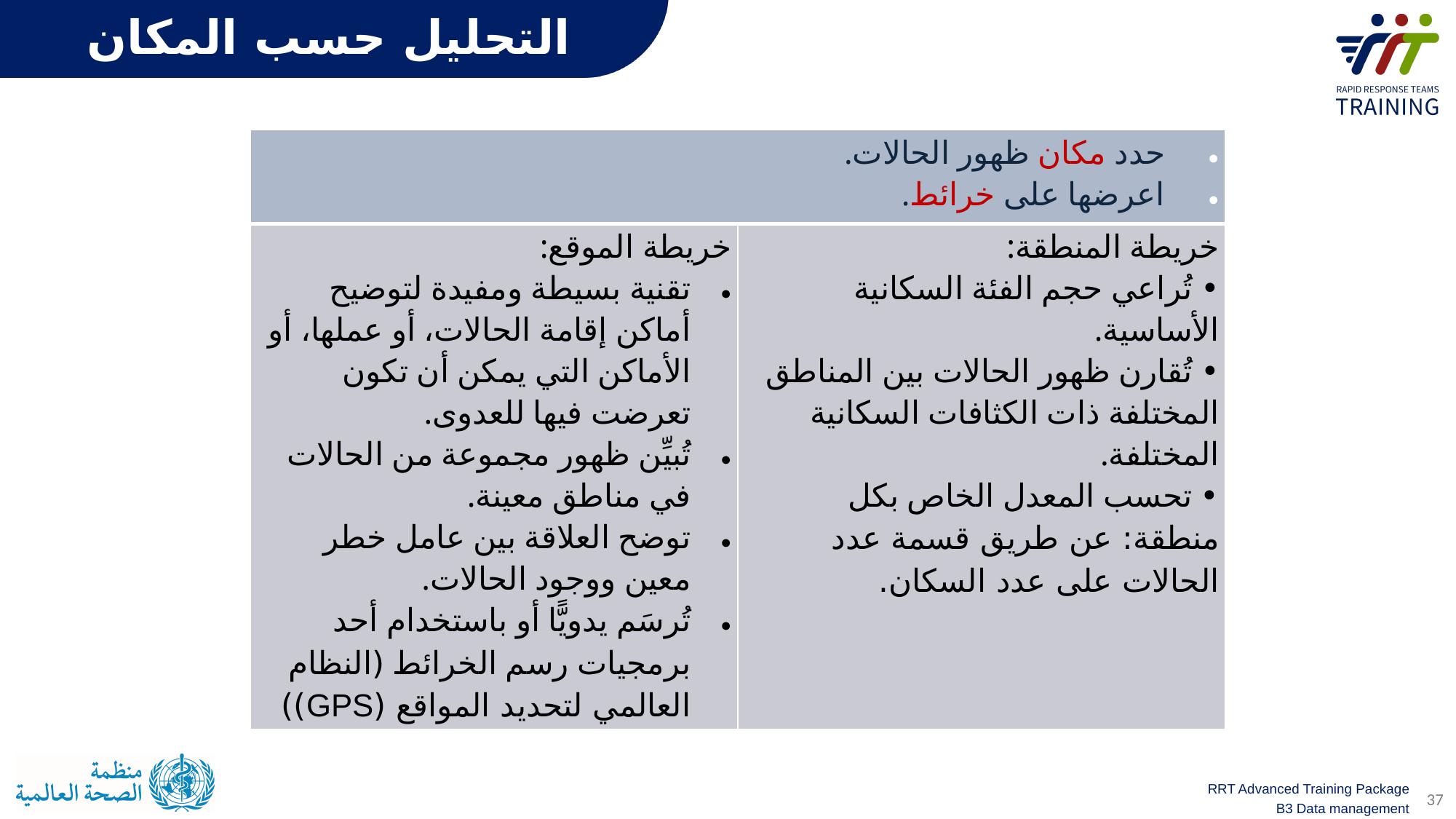

التحليل حسب المكان
| حدد مكان ظهور الحالات. اعرضها على خرائط. |  |
| --- | --- |
| خريطة الموقع: تقنية بسيطة ومفيدة لتوضيح أماكن إقامة الحالات، أو عملها، أو الأماكن التي يمكن أن تكون تعرضت فيها للعدوى. تُبيِّن ظهور مجموعة من الحالات في مناطق معينة. توضح العلاقة بين عامل خطر معين ووجود الحالات. تُرسَم يدويًّا أو باستخدام أحد برمجيات رسم الخرائط (النظام العالمي لتحديد المواقع (GPS)) | خريطة المنطقة: • تُراعي حجم الفئة السكانية الأساسية. • تُقارن ظهور الحالات بين المناطق المختلفة ذات الكثافات السكانية المختلفة. • تحسب المعدل الخاص بكل منطقة: عن طريق قسمة عدد الحالات على عدد السكان. |